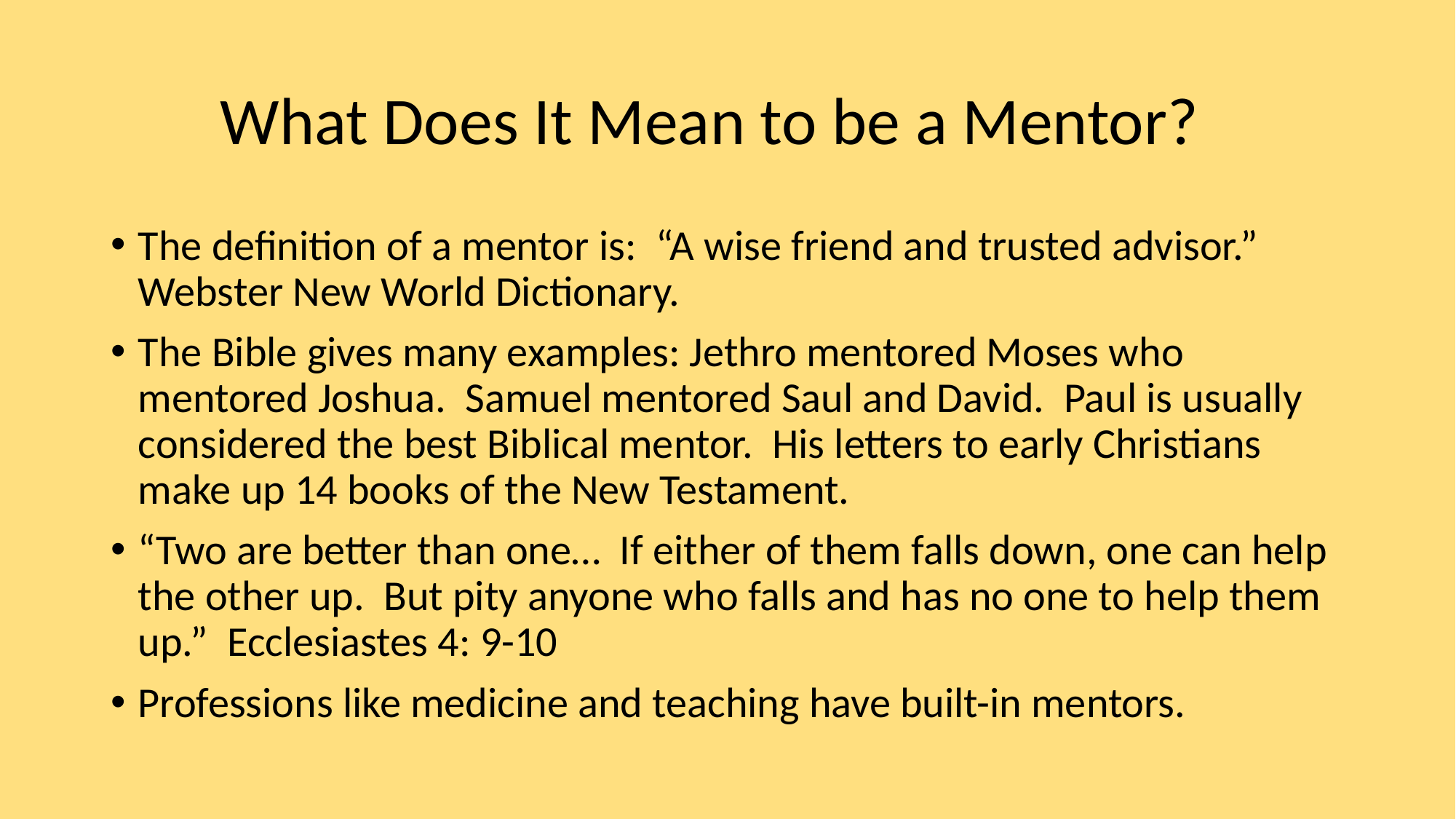

# What Does It Mean to be a Mentor?
The definition of a mentor is:  “A wise friend and trusted advisor.”  Webster New World Dictionary.
The Bible gives many examples: Jethro mentored Moses who mentored Joshua.  Samuel mentored Saul and David.  Paul is usually considered the best Biblical mentor.  His letters to early Christians make up 14 books of the New Testament.
“Two are better than one…  If either of them falls down, one can help the other up.  But pity anyone who falls and has no one to help them up.”  Ecclesiastes 4: 9-10
Professions like medicine and teaching have built-in mentors.